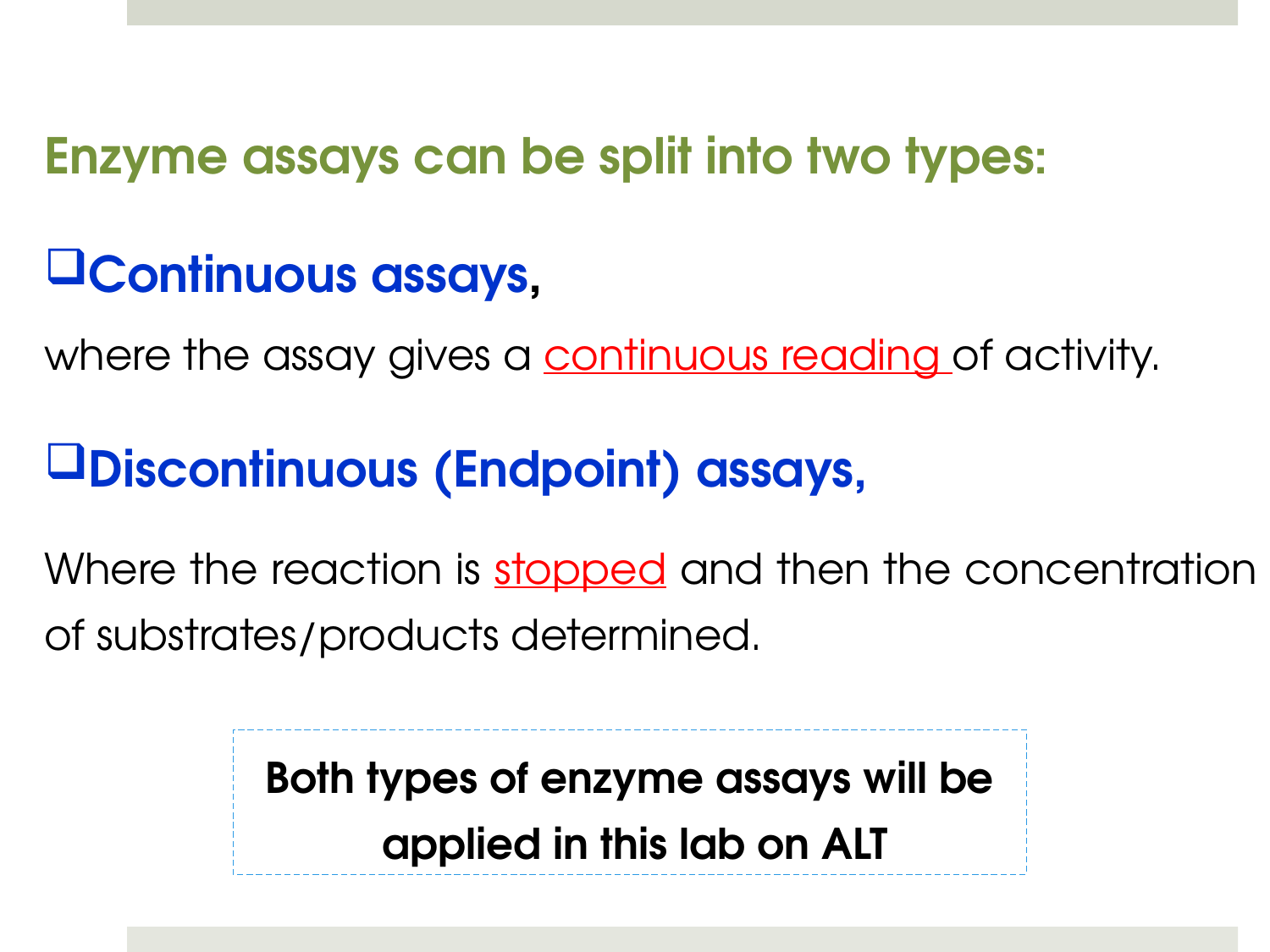

Enzyme assays can be split into two types:

Continuous assays,

where the assay gives a continuous reading of activity.

Discontinuous (Endpoint) assays,

Where the reaction is stopped and then the concentration of substrates/products determined.
Both types of enzyme assays will be applied in this lab on ALT